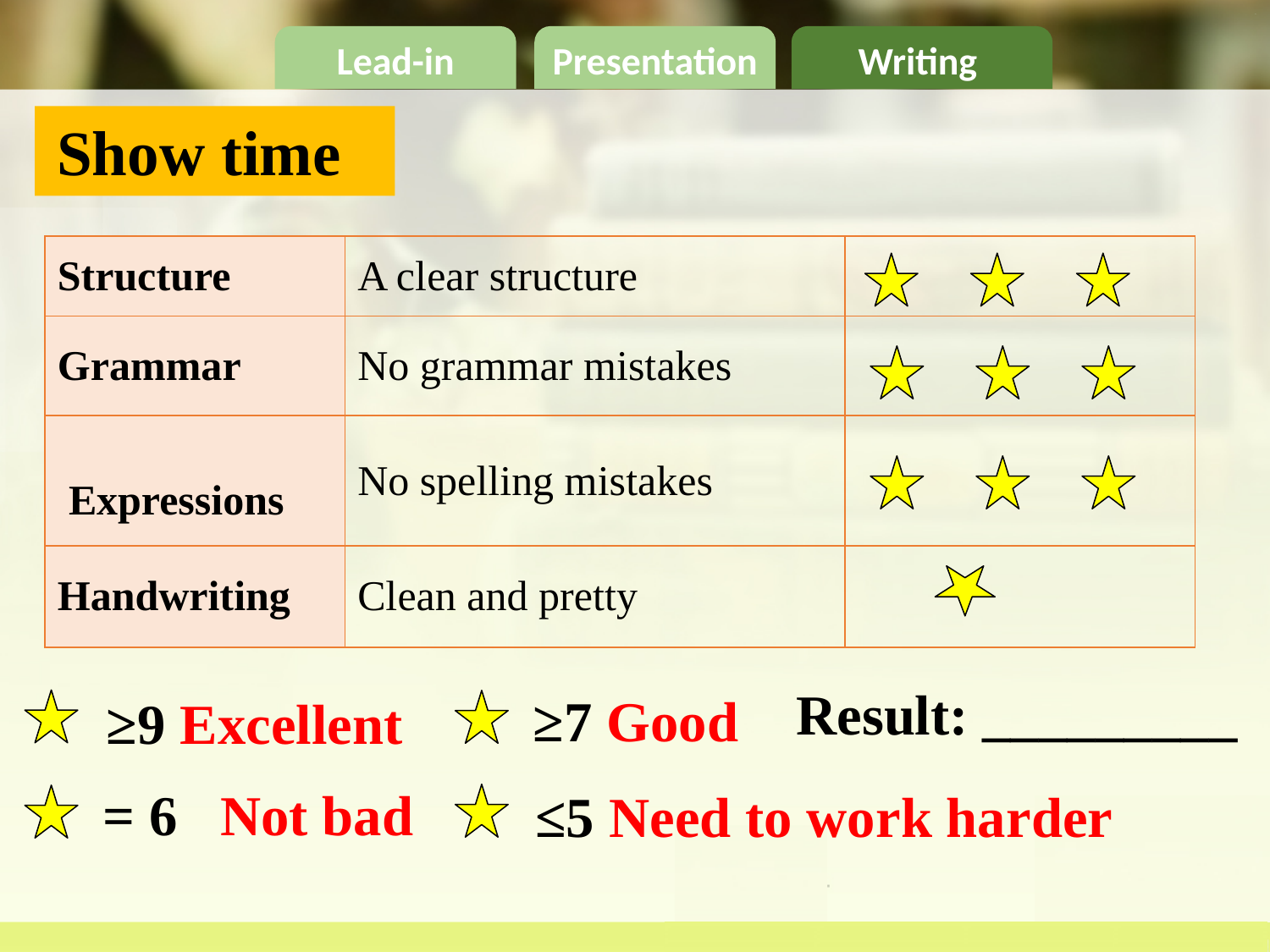

Show time
| Structure | A clear structure |  |
| --- | --- | --- |
| Grammar | No grammar mistakes |  |
|  | No spelling mistakes |  |
| Handwriting | Clean and pretty |  |

Expressions

Result: _________
≥7 Good
≥9 Excellent

= 6   Not bad
≤5 Need to work harder